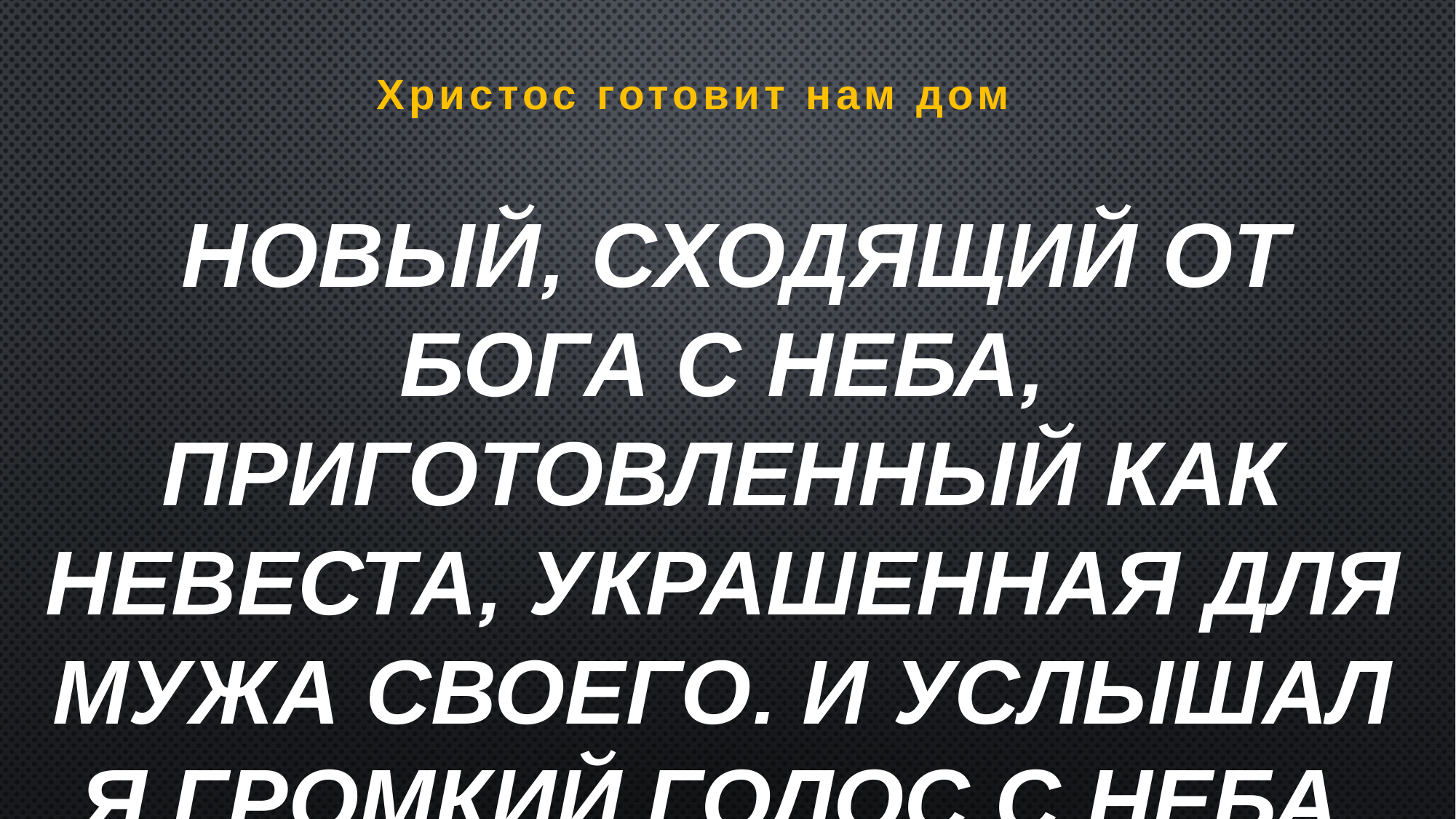

Христос готовит нам дом
 новый, сходящий от Бога с неба, приготовленный как невеста, украшенная для мужа своего. И услышал я громкий голос с неба, говорящий:

Ось Божа оселя з людьми; і Він поселиться з ними, і вони будуть Його народом, і сам Бог буде з ними – їхній Бог; і Він обітре кожну сльозу з їхніх очей, і більше не буде смерті, ні страждань, ні голосіння, ні болю, – вже більше не буде, тому що перше минулося. /.../
І повів мене духом на велику й високу гору, і показав мені [велике] святе місто Єрусалим, що сходило з неба від Бога, маючи Божу славу. Його сяйво подібне до коштовного каменя, наче каменя яшми, чистого, як кришталь. Воно має великий та високий мур, у якому дванадцять брам, а на брамах дванадцять ангелів і написані імена – імена дванадцятьох племен синів Ізраїля./.../ А дванадцять брам – то дванадцять перлин, і кожна брама була з однієї перлини. Вулиці міста – чисте золото, прозоре, мов скло. /.../ І місто не потребує ні сонця, ні місяця, щоб у ньому світили, тому що Божа слава освітила його, і світильником для нього є Агнець». ОБ’ЯВЛЕННЯ 21:1-4,10-12,21,23